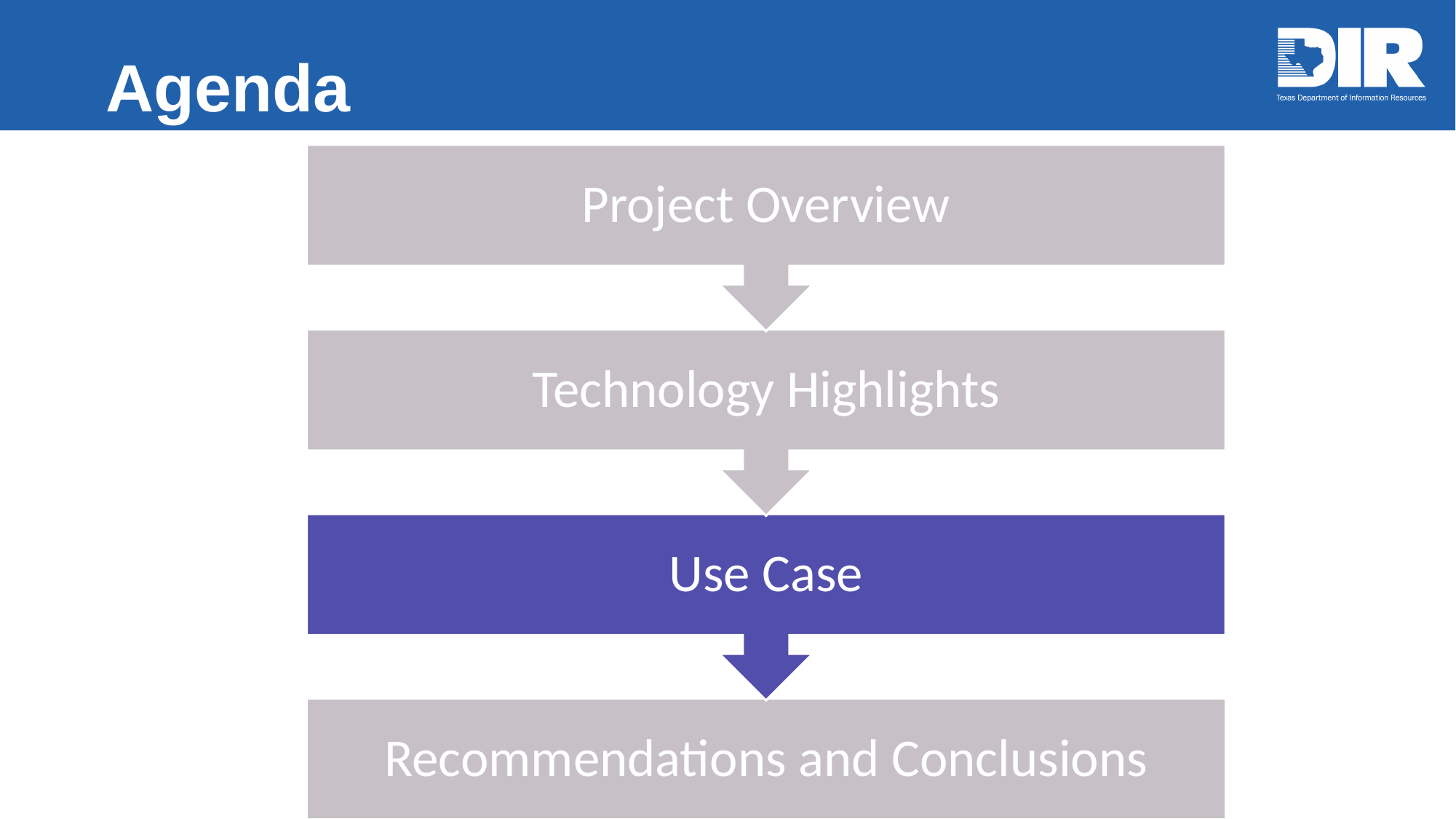

# Agenda
Recommendations and Conclusions
Use Case
Technology Highlights
Project Overview